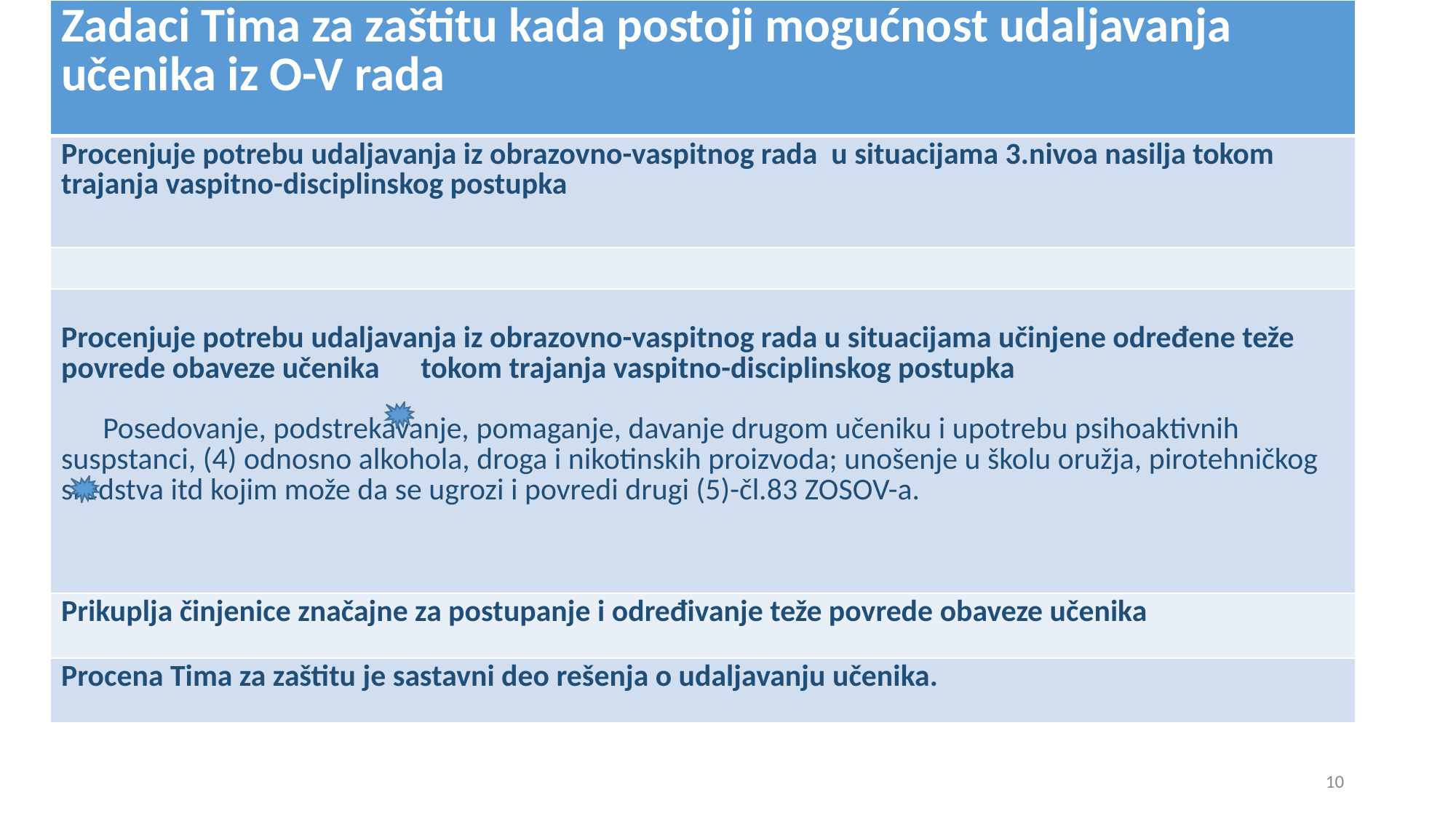

| Zadaci Tima za zaštitu kada postoji mogućnost udaljavanja učenika iz O-V rada |
| --- |
| Procenjuje potrebu udaljavanja iz obrazovno-vaspitnog rada u situacijama 3.nivoa nasilja tokom trajanja vaspitno-disciplinskog postupka |
|  |
| Procenjuje potrebu udaljavanja iz obrazovno-vaspitnog rada u situacijama učinjene određene teže povrede obaveze učenika tokom trajanja vaspitno-disciplinskog postupka Posedovanje, podstrekavanje, pomaganje, davanje drugom učeniku i upotrebu psihoaktivnih suspstanci, (4) odnosno alkohola, droga i nikotinskih proizvoda; unošenje u školu oružja, pirotehničkog sredstva itd kojim može da se ugrozi i povredi drugi (5)-čl.83 ZOSOV-a. |
| Prikuplja činjenice značajne za postupanje i određivanje teže povrede obaveze učenika |
| Procena Tima za zaštitu je sastavni deo rešenja o udaljavanju učenika. |

10